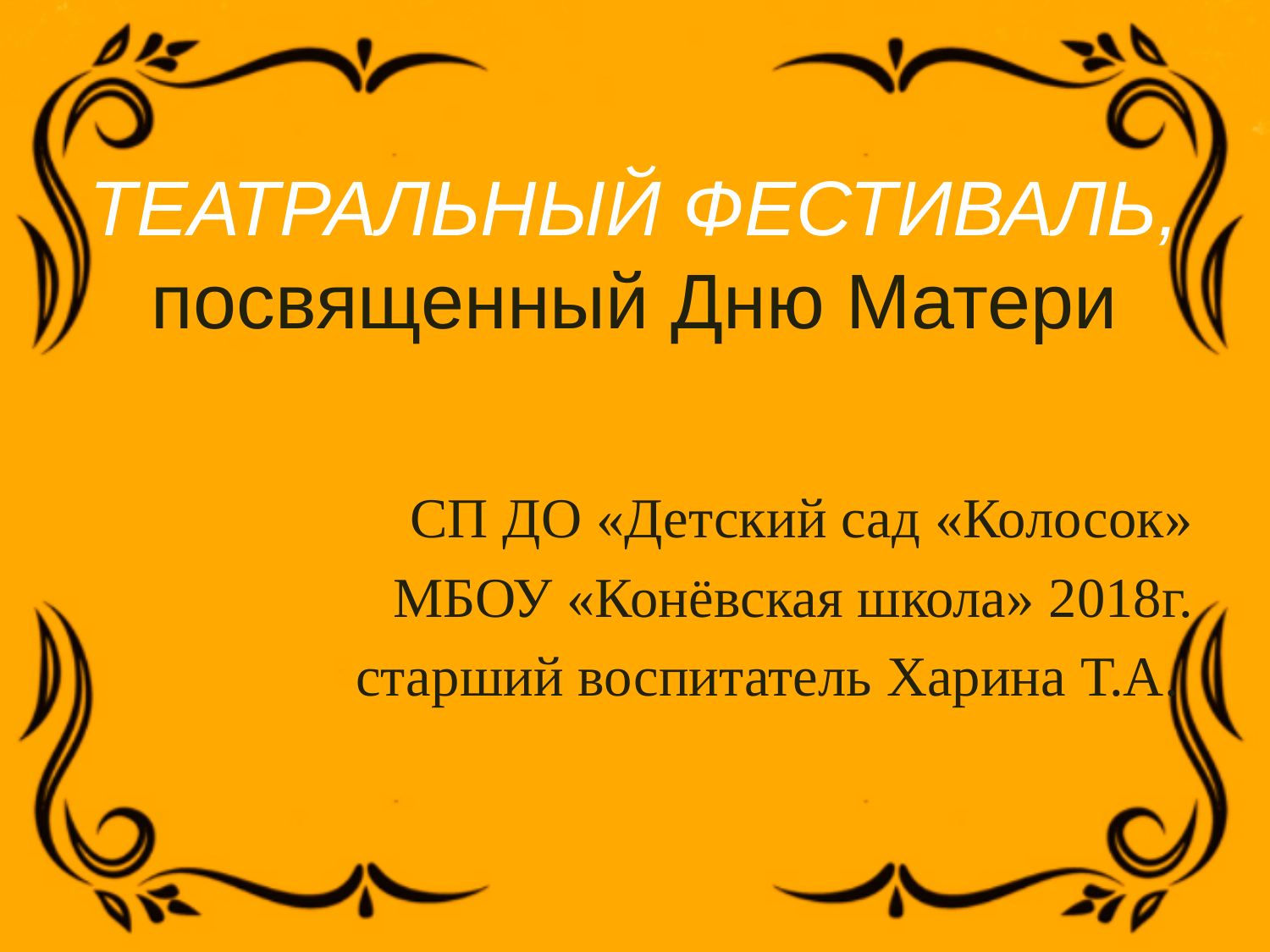

# ТЕАТРАЛЬНЫЙ ФЕСТИВАЛЬ, посвященный Дню Матери

СП ДО «Детский сад «Колосок»
 МБОУ «Конёвская школа» 2018г.
старший воспитатель Харина Т.А.